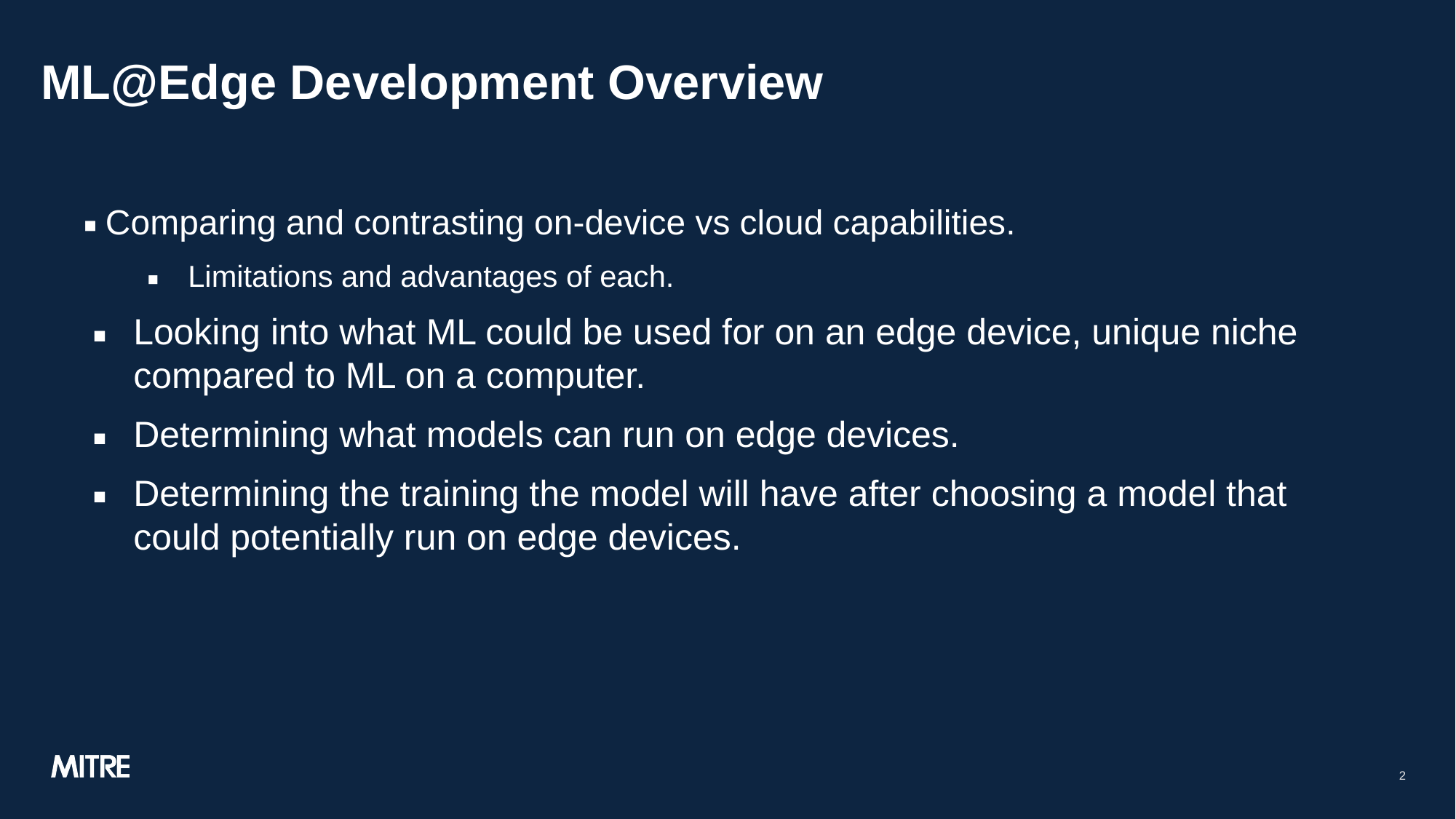

# ML@Edge Development Overview
Comparing and contrasting on-device vs cloud capabilities.
Limitations and advantages of each.
Looking into what ML could be used for on an edge device, unique niche compared to ML on a computer.
Determining what models can run on edge devices.
Determining the training the model will have after choosing a model that could potentially run on edge devices.

2